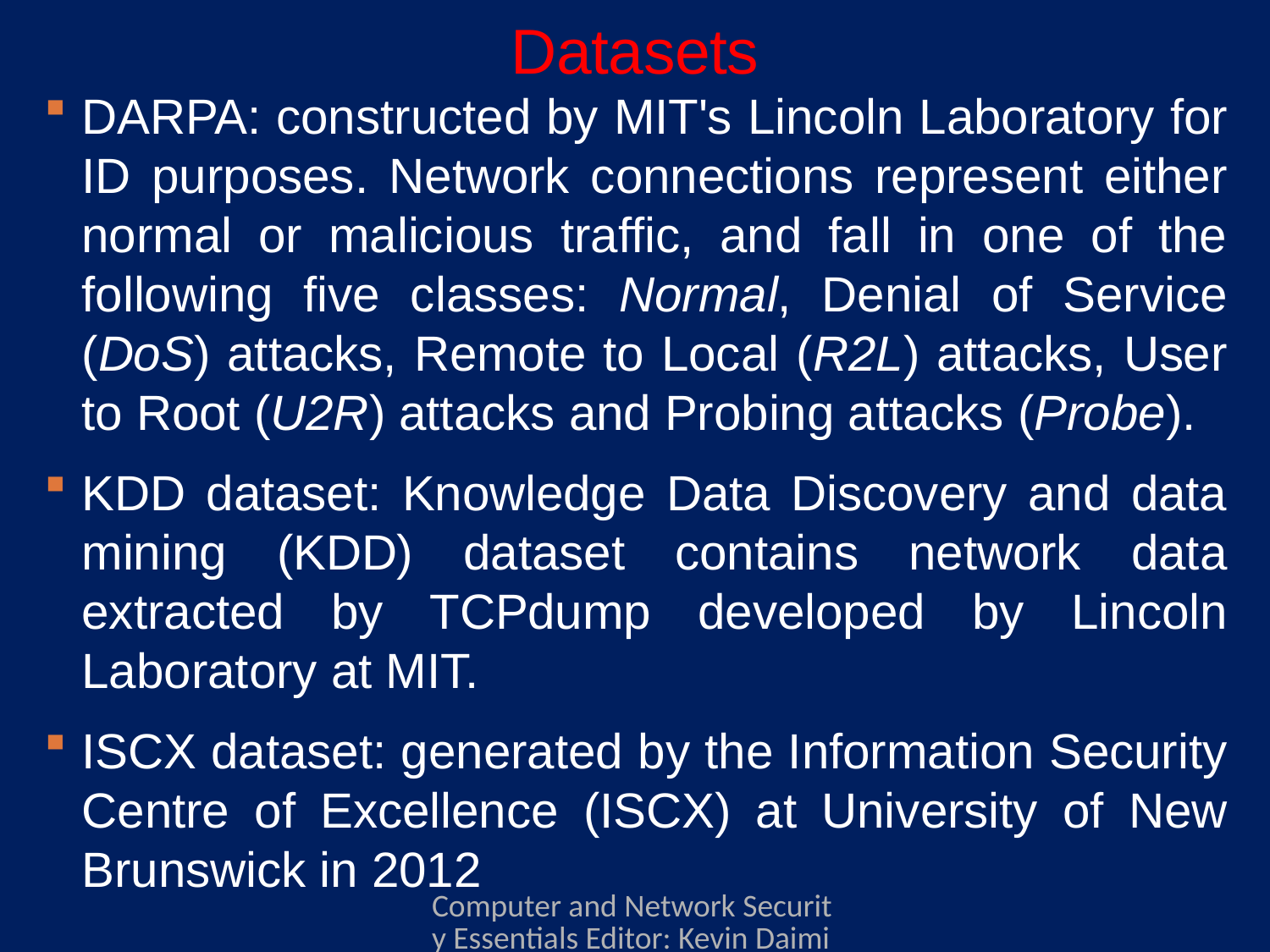

# Datasets
DARPA: constructed by MIT's Lincoln Laboratory for ID purposes. Network connections represent either normal or malicious traffic, and fall in one of the following five classes: Normal, Denial of Service (DoS) attacks, Remote to Local (R2L) attacks, User to Root (U2R) attacks and Probing attacks (Probe).
KDD dataset: Knowledge Data Discovery and data mining (KDD) dataset contains network data extracted by TCPdump developed by Lincoln Laboratory at MIT.
ISCX dataset: generated by the Information Security Centre of Excellence (ISCX) at University of New Brunswick in 2012

Computer and Network Security Essentials Editor: Kevin Daimi Associate Editors: Guillermo Francia, Levent Ertaul, Luis H. Encinas, Eman El-Sheikh Published by Springer